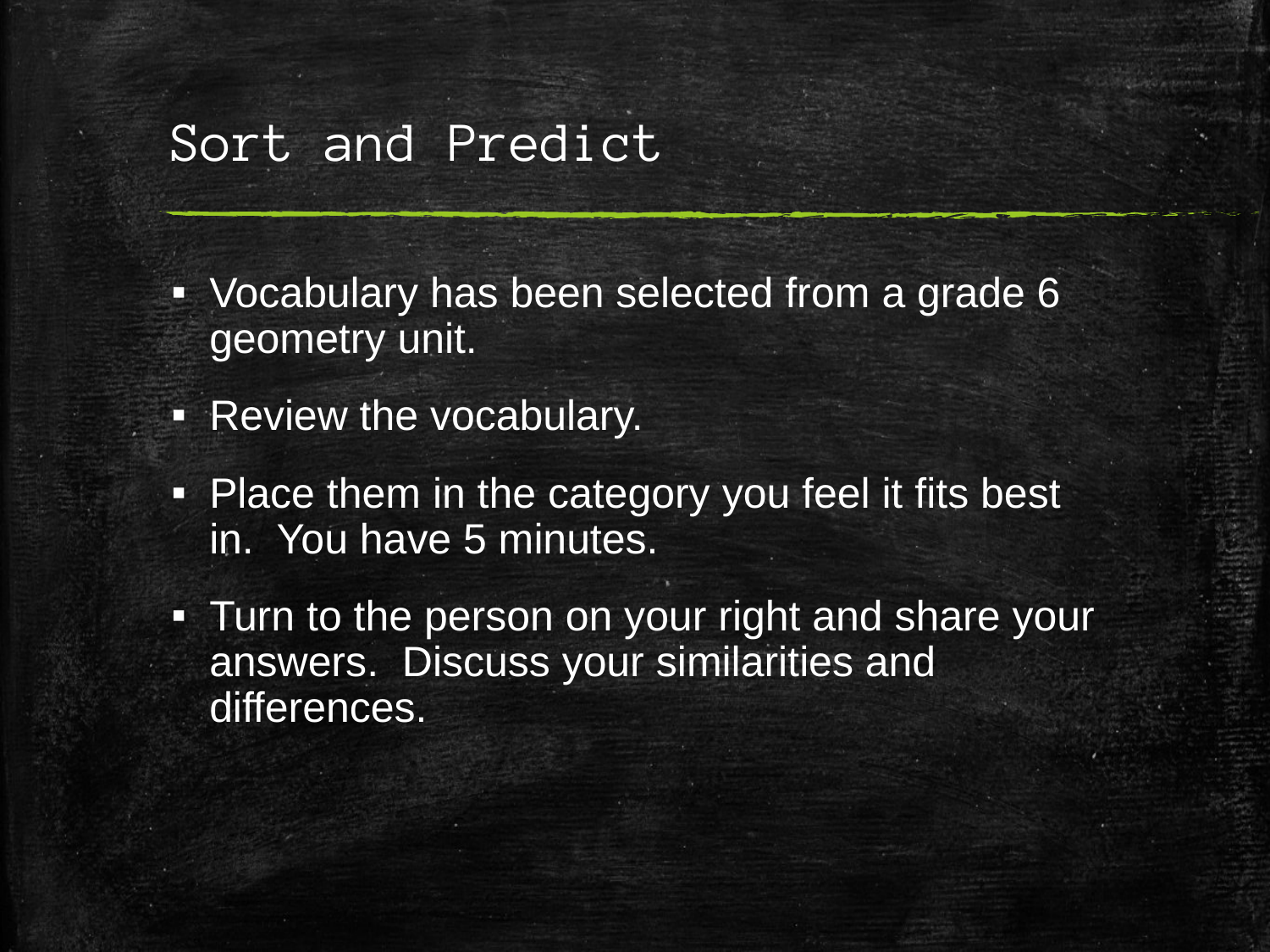

# Sort and Predict
Vocabulary has been selected from a grade 6 geometry unit.
Review the vocabulary.
Place them in the category you feel it fits best in.  You have 5 minutes.
Turn to the person on your right and share your answers.  Discuss your similarities and differences.